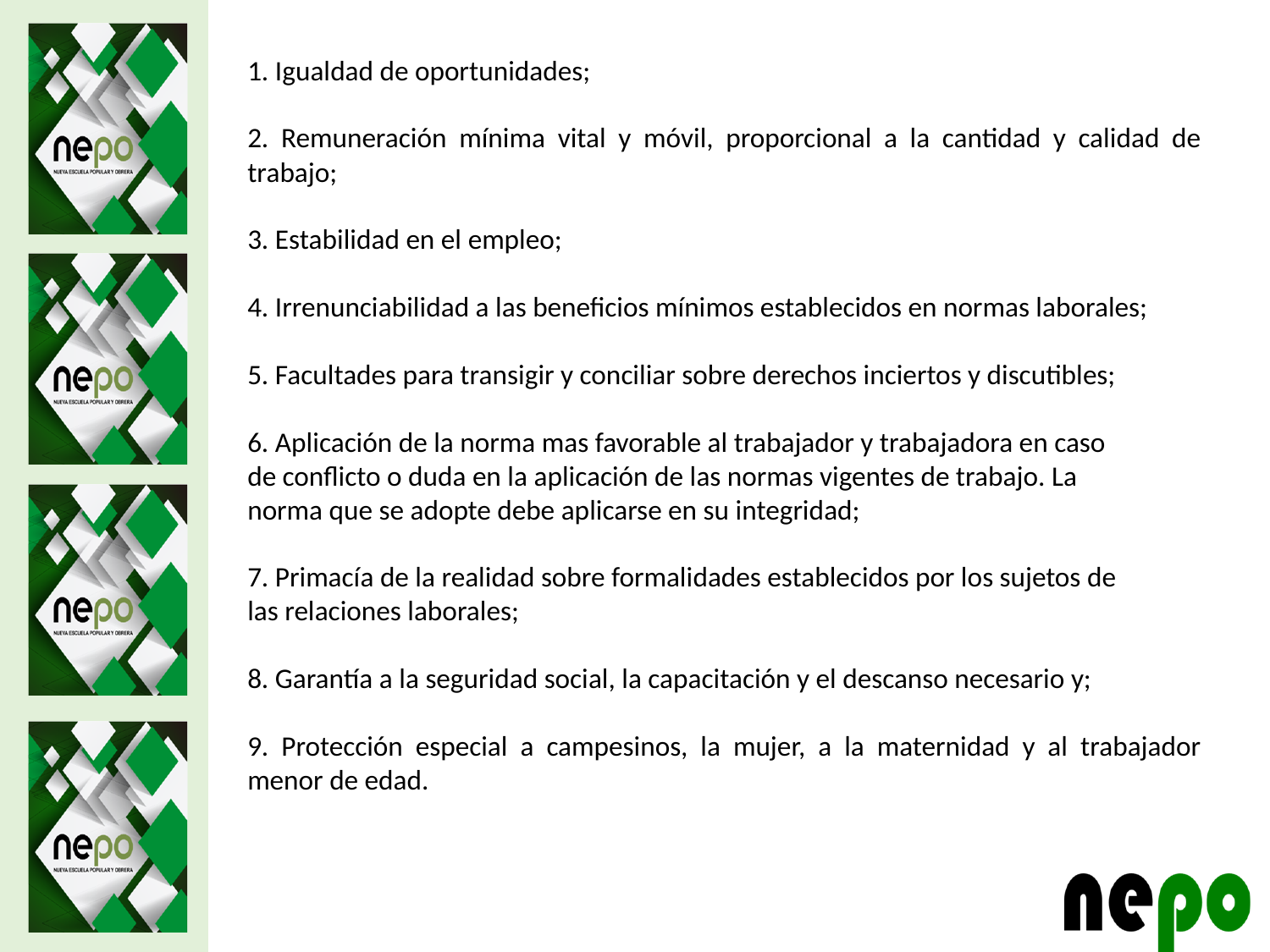

1. Igualdad de oportunidades;

2. Remuneración mínima vital y móvil, proporcional a la cantidad y calidad de trabajo;

3. Estabilidad en el empleo;

4. Irrenunciabilidad a las beneficios mínimos establecidos en normas laborales;

5. Facultades para transigir y conciliar sobre derechos inciertos y discutibles;

6. Aplicación de la norma mas favorable al trabajador y trabajadora en caso
de conflicto o duda en la aplicación de las normas vigentes de trabajo. La
norma que se adopte debe aplicarse en su integridad;

7. Primacía de la realidad sobre formalidades establecidos por los sujetos de
las relaciones laborales;

8. Garantía a la seguridad social, la capacitación y el descanso necesario y;

9. Protección especial a campesinos, la mujer, a la maternidad y al trabajador menor de edad.